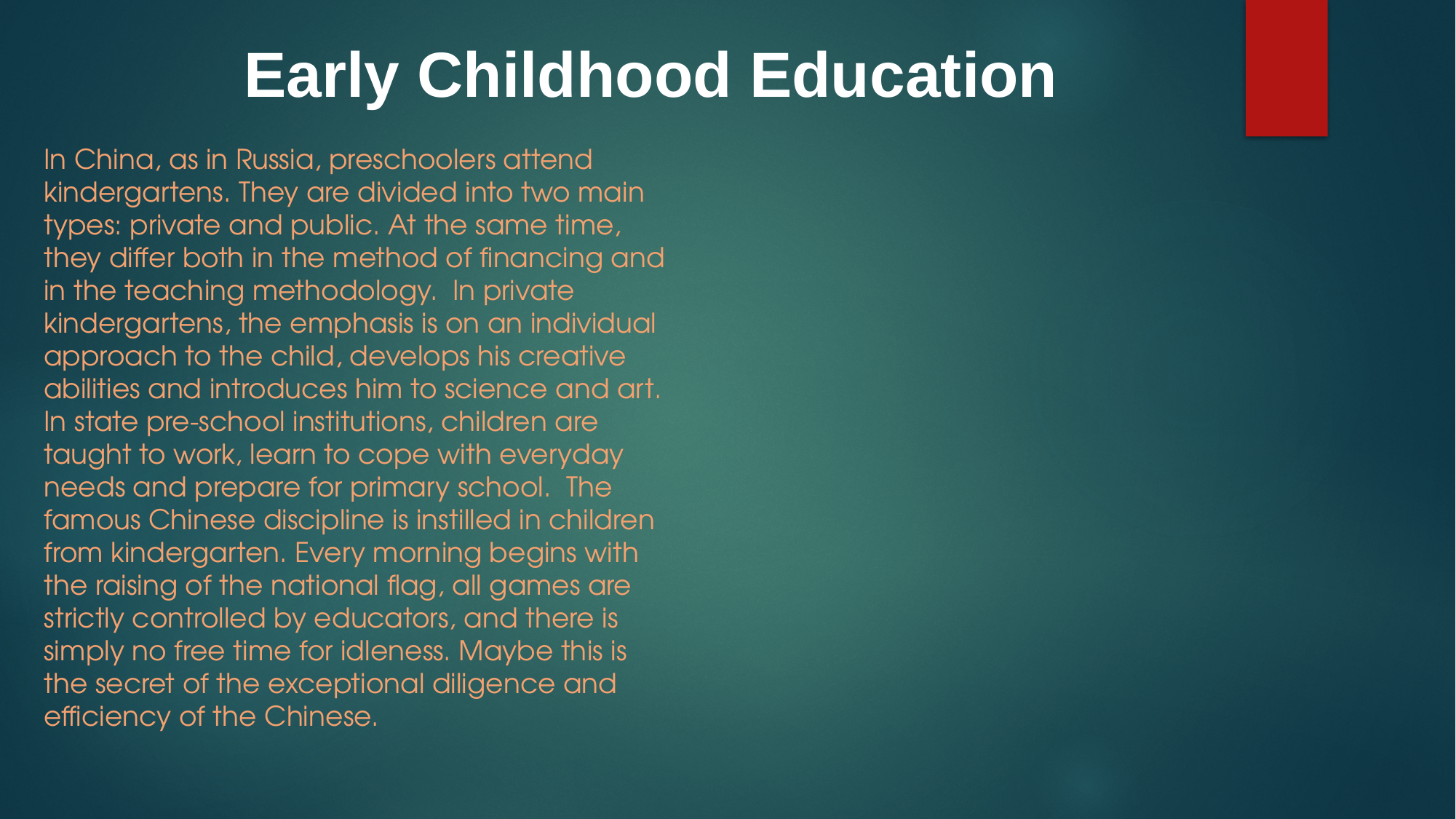

# Early Childhood Education
In China, as in Russia, preschoolers attend kindergartens. They are divided into two main types: private and public. At the same time, they differ both in the method of financing and in the teaching methodology.  In private kindergartens, the emphasis is on an individual approach to the child, develops his creative abilities and introduces him to science and art. In state pre-school institutions, children are taught to work, learn to cope with everyday needs and prepare for primary school.  The famous Chinese discipline is instilled in children from kindergarten. Every morning begins with the raising of the national flag, all games are strictly controlled by educators, and there is simply no free time for idleness. Maybe this is the secret of the exceptional diligence and efficiency of the Chinese.